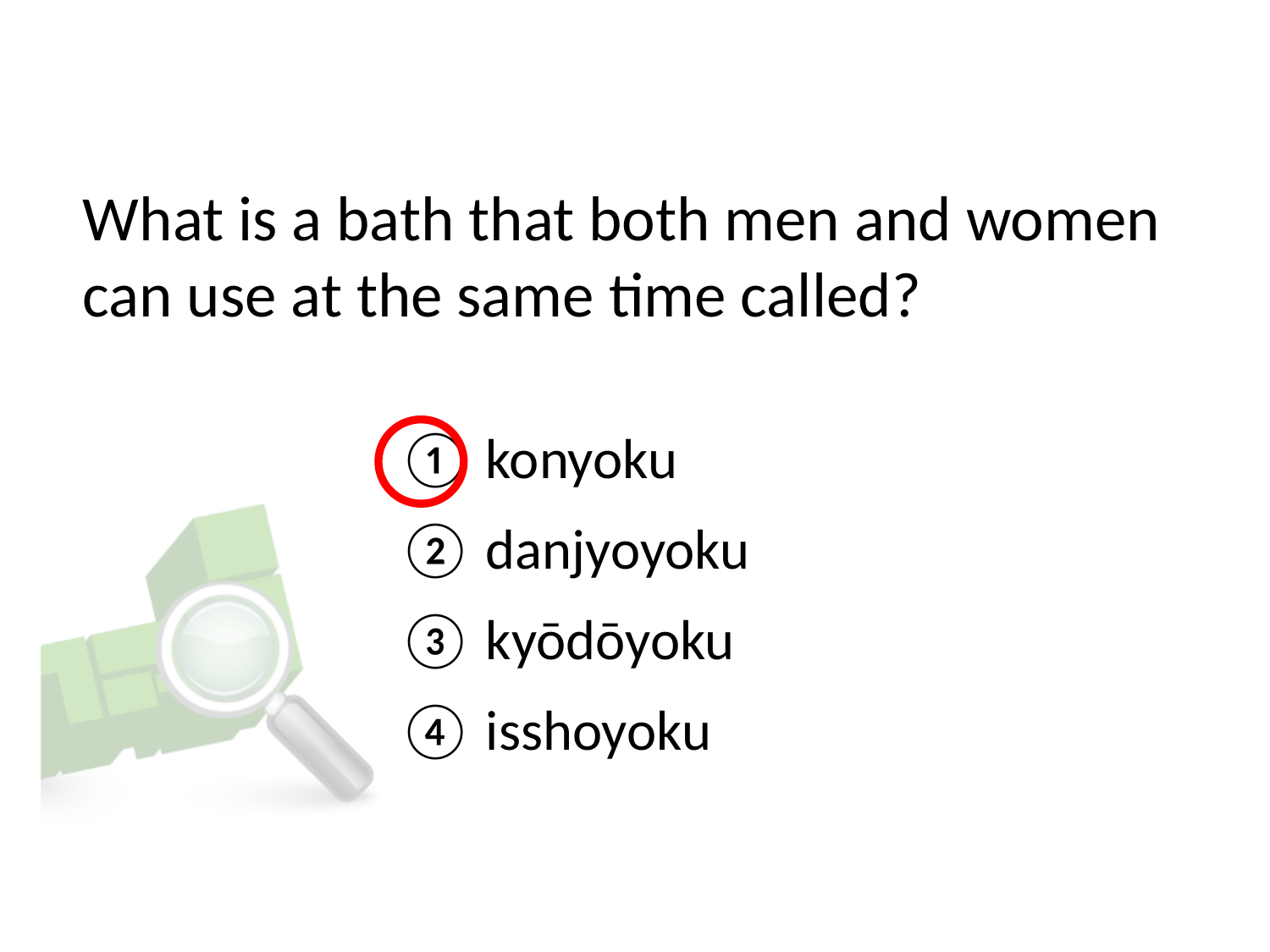

# What is a bath that both men and women can use at the same time called?
① konyoku
② danjyoyoku
③ kyōdōyoku
④ isshoyoku